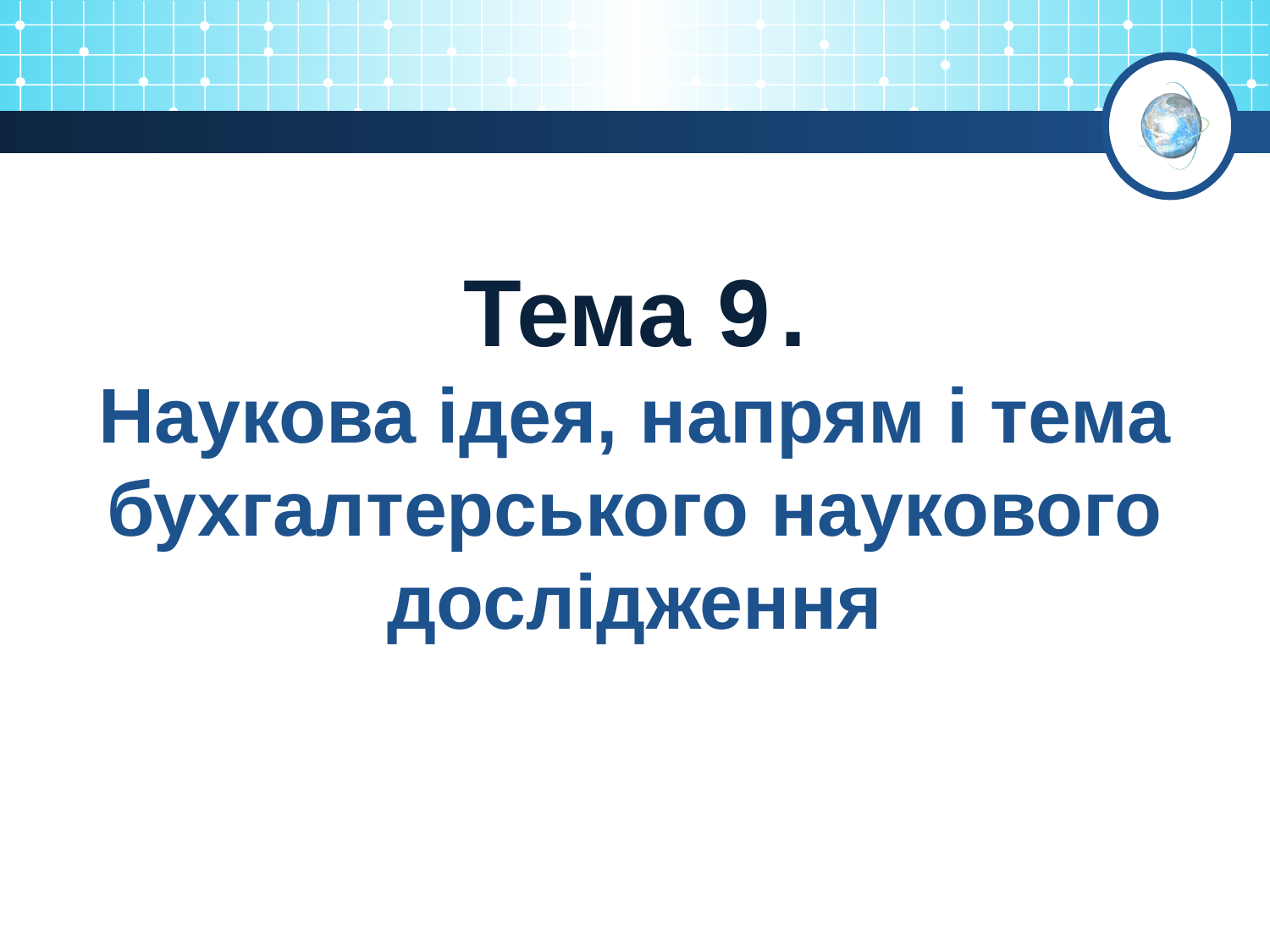

# Тема 9. Наукова ідея, напрям і тема бухгалтерського наукового дослідження